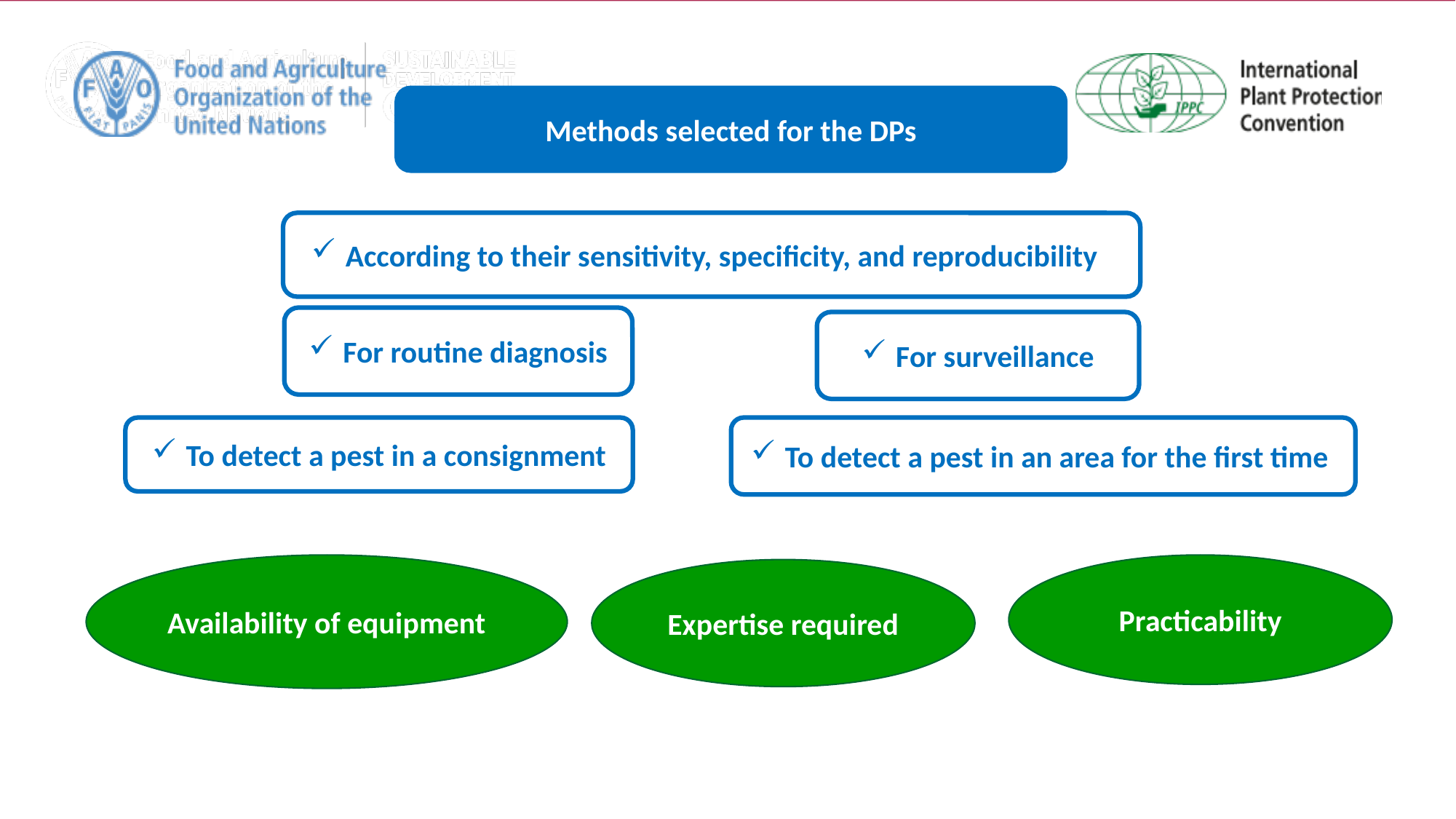

Methods selected for the DPs
According to their sensitivity, specificity, and reproducibility
For routine diagnosis
For surveillance
To detect a pest in a consignment
To detect a pest in an area for the first time
Availability of equipment
Practicability
Expertise required